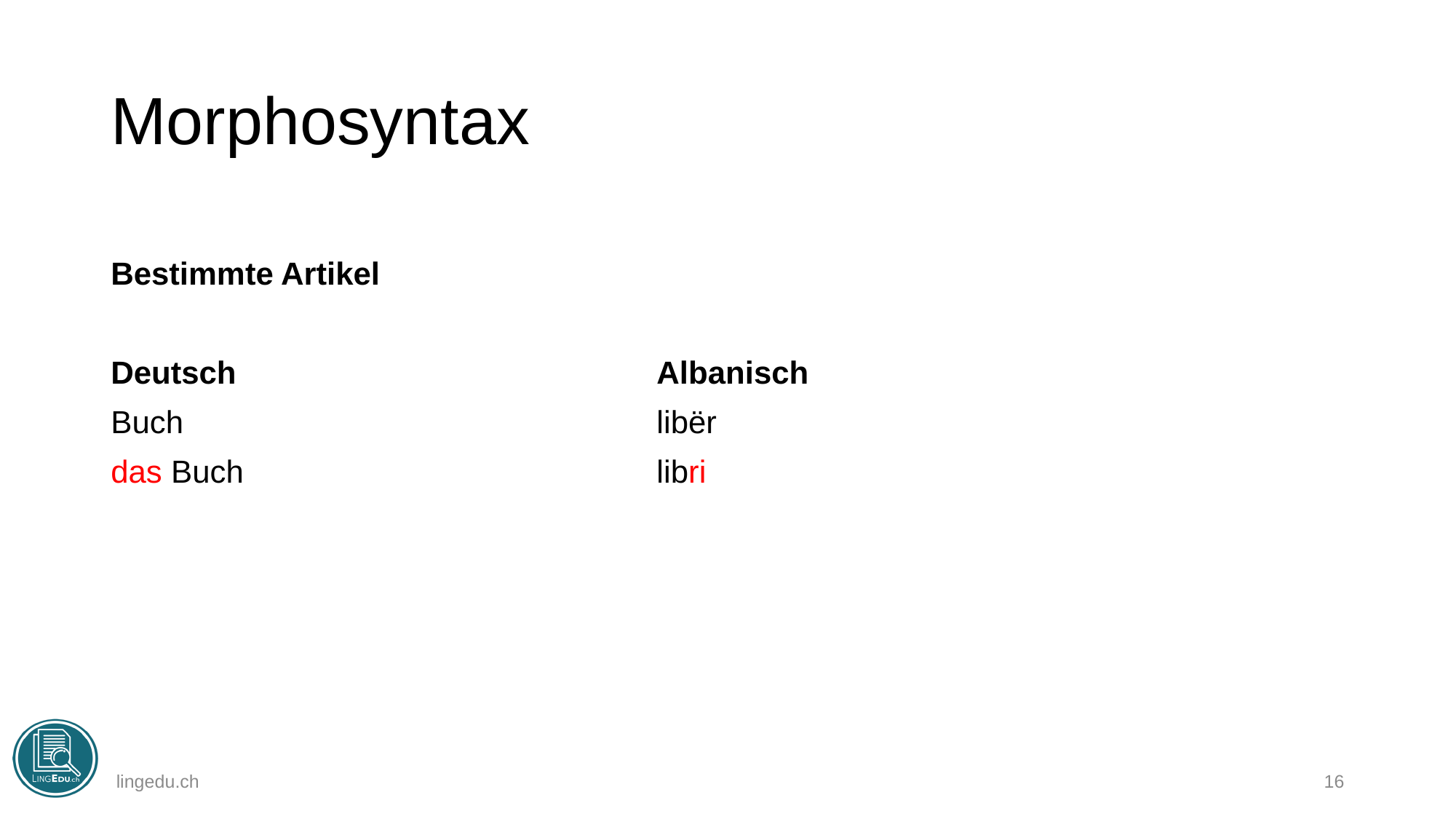

# Morphosyntax
Bestimmte Artikel

Deutsch				Albanisch
Buch					libër
das Buch				libri
lingedu.ch
16